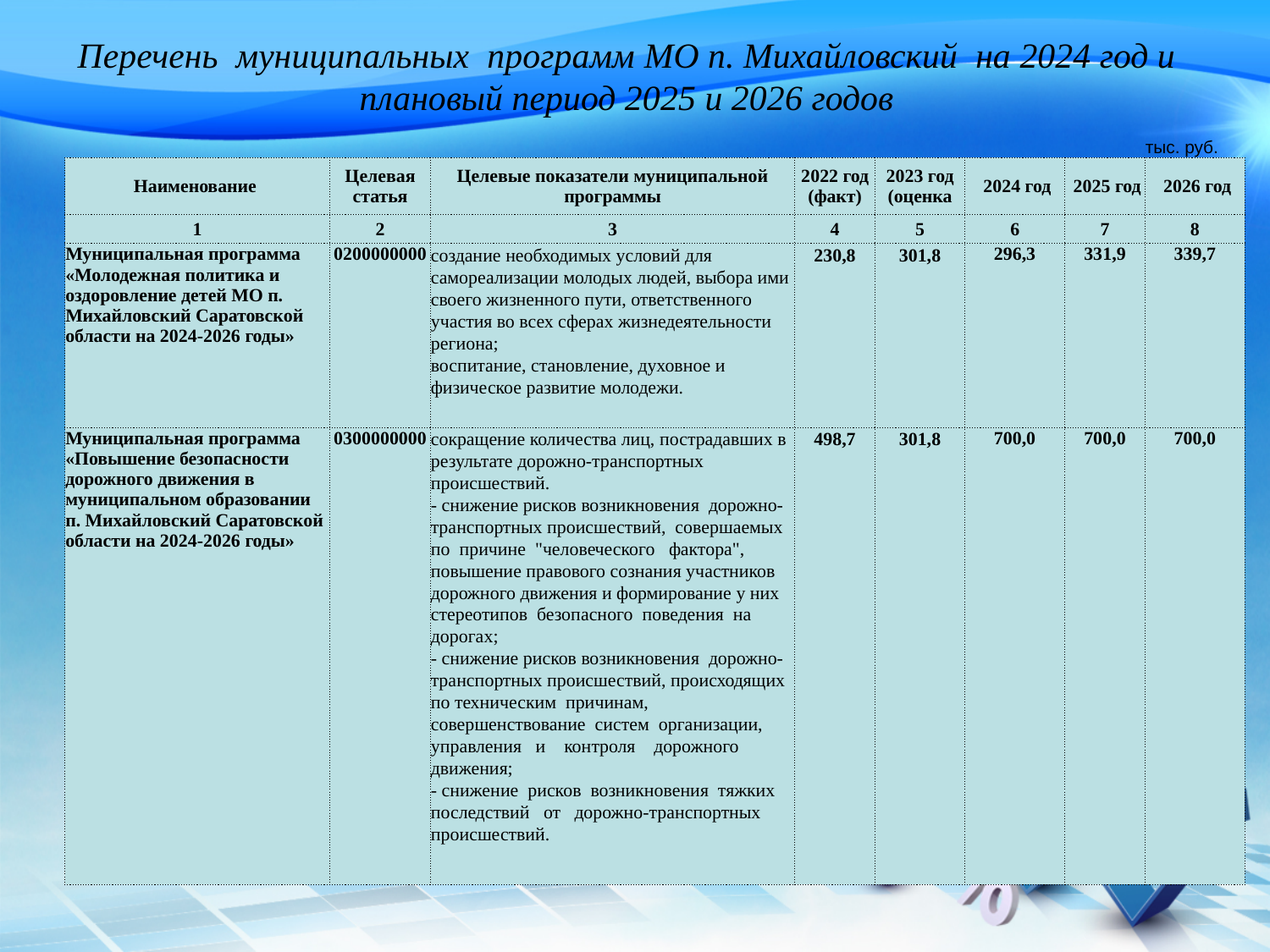

# Перечень  муниципальных  программ МО п. Михайловский  на 2024 год и плановый период 2025 и 2026 годов
|  |  |  |  |  |  |  |  |
| --- | --- | --- | --- | --- | --- | --- | --- |
|  |  |  |  |  |  |  | тыс. руб. |
| Наименование | Целевая статья | Целевые показатели муниципальной программы | 2022 год (факт) | 2023 год (оценка | 2024 год | 2025 год | 2026 год |
| 1 | 2 | 3 | 4 | 5 | 6 | 7 | 8 |
| Муниципальная программа «Молодежная политика и оздоровление детей МО п. Михайловский Саратовской области на 2024-2026 годы» | 0200000000 | создание необходимых условий для самореализации молодых людей, выбора ими своего жизненного пути, ответственного участия во всех сферах жизнедеятельности региона; воспитание, становление, духовное и физическое развитие молодежи. | 230,8 | 301,8 | 296,3 | 331,9 | 339,7 |
| Муниципальная программа «Повышение безопасности дорожного движения в муниципальном образовании п. Михайловский Саратовской области на 2024-2026 годы» | 0300000000 | сокращение количества лиц, пострадавших в результате дорожно-транспортных происшествий. - снижение рисков возникновения дорожно-транспортных происшествий, совершаемых по причине "человеческого фактора", повышение правового сознания участников дорожного движения и формирование у них стереотипов безопасного поведения на дорогах; - снижение рисков возникновения дорожно-транспортных происшествий, происходящих по техническим причинам, совершенствование систем организации, управления и контроля дорожного движения; - снижение рисков возникновения тяжких последствий от дорожно-транспортных происшествий. | 498,7 | 301,8 | 700,0 | 700,0 | 700,0 |